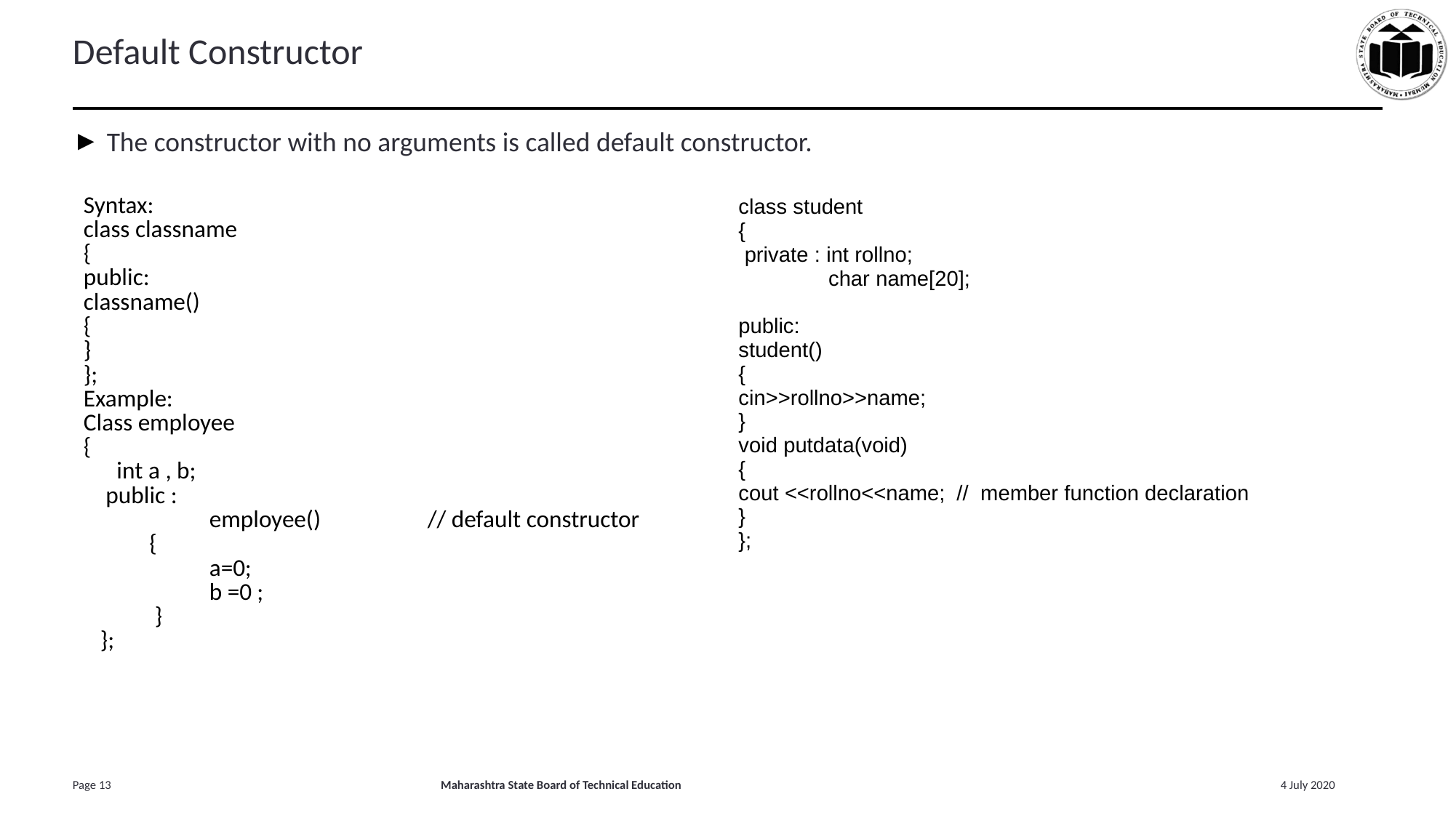

# Default Constructor
The constructor with no arguments is called default constructor.

| Syntax: class classname { public: classname() { } }; Example: Class employee { int a , b; public : employee() // default constructor { a=0; b =0 ; } }; | class student { private : int rollno; char name[20];   public: student() { cin>>rollno>>name; } void putdata(void) { cout <<rollno<<name; // member function declaration } }; |
| --- | --- |